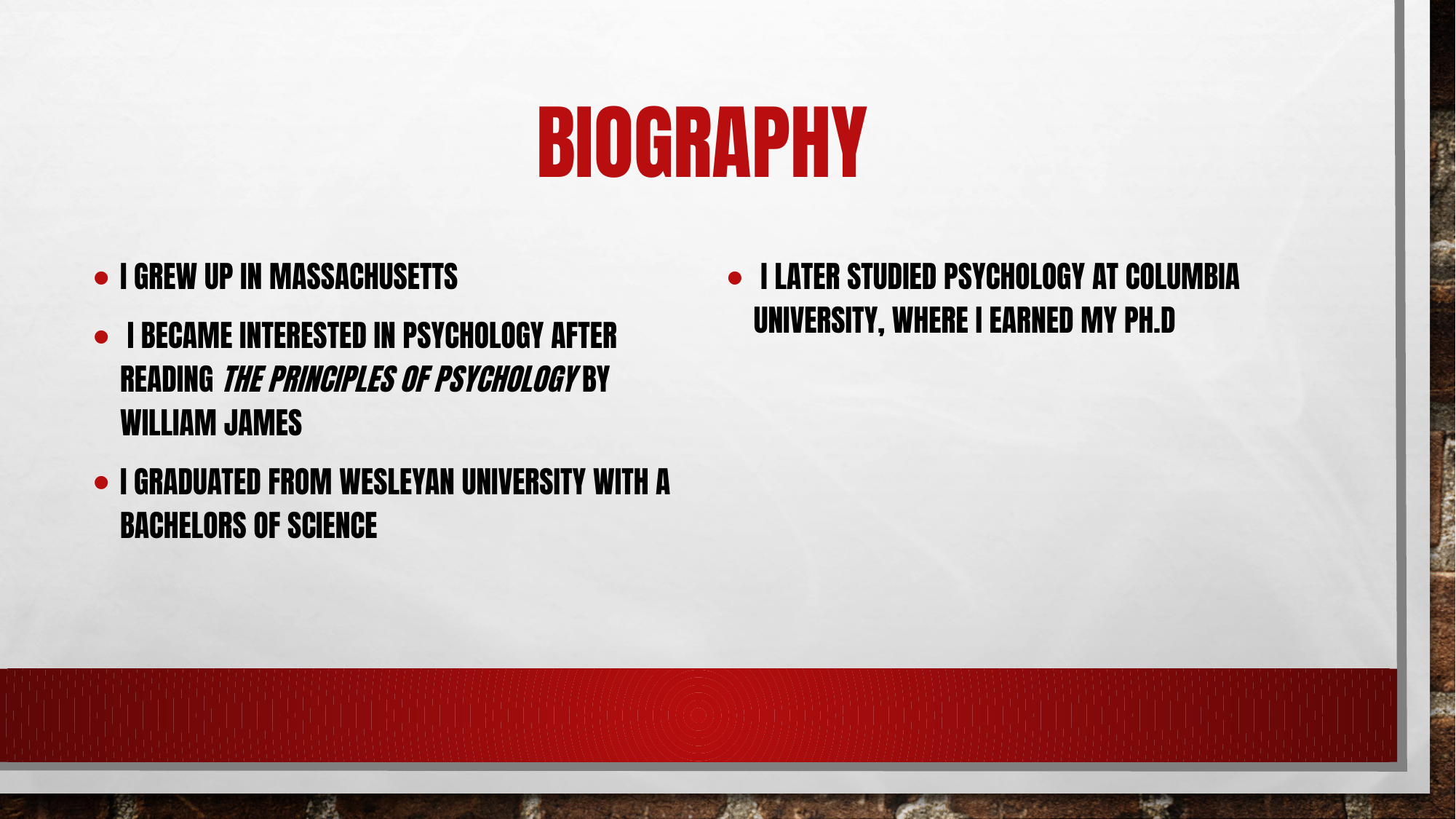

# Biography
I grew up in Massachusetts
 I became interested in psychology after reading The Principles of Psychology by William James
I graduated from Wesleyan University with a bachelors of science
 I later studied psychology at Columbia University, where I earned my Ph.D